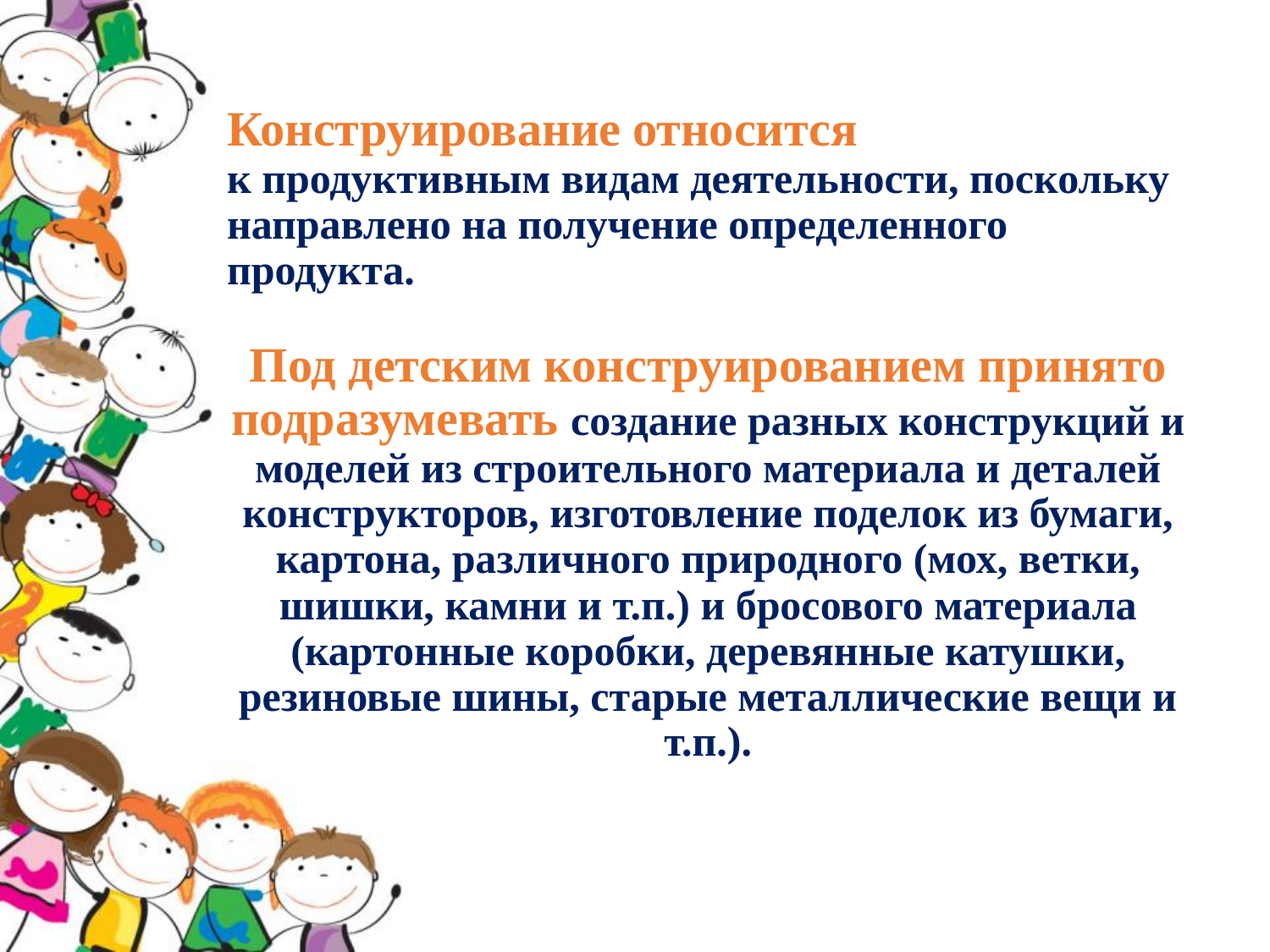

Конструирование относится
к продуктивным видам деятельности, поскольку направлено на получение определенного продукта.
Под детским конструированием принято подразумевать создание разных конструкций и моделей из строительного материала и деталей конструкторов, изготовление поделок из бумаги, картона, различного природного (мох, ветки, шишки, камни и т.п.) и бросового материала (картонные коробки, деревянные катушки, резиновые шины, старые металлические вещи и т.п.).